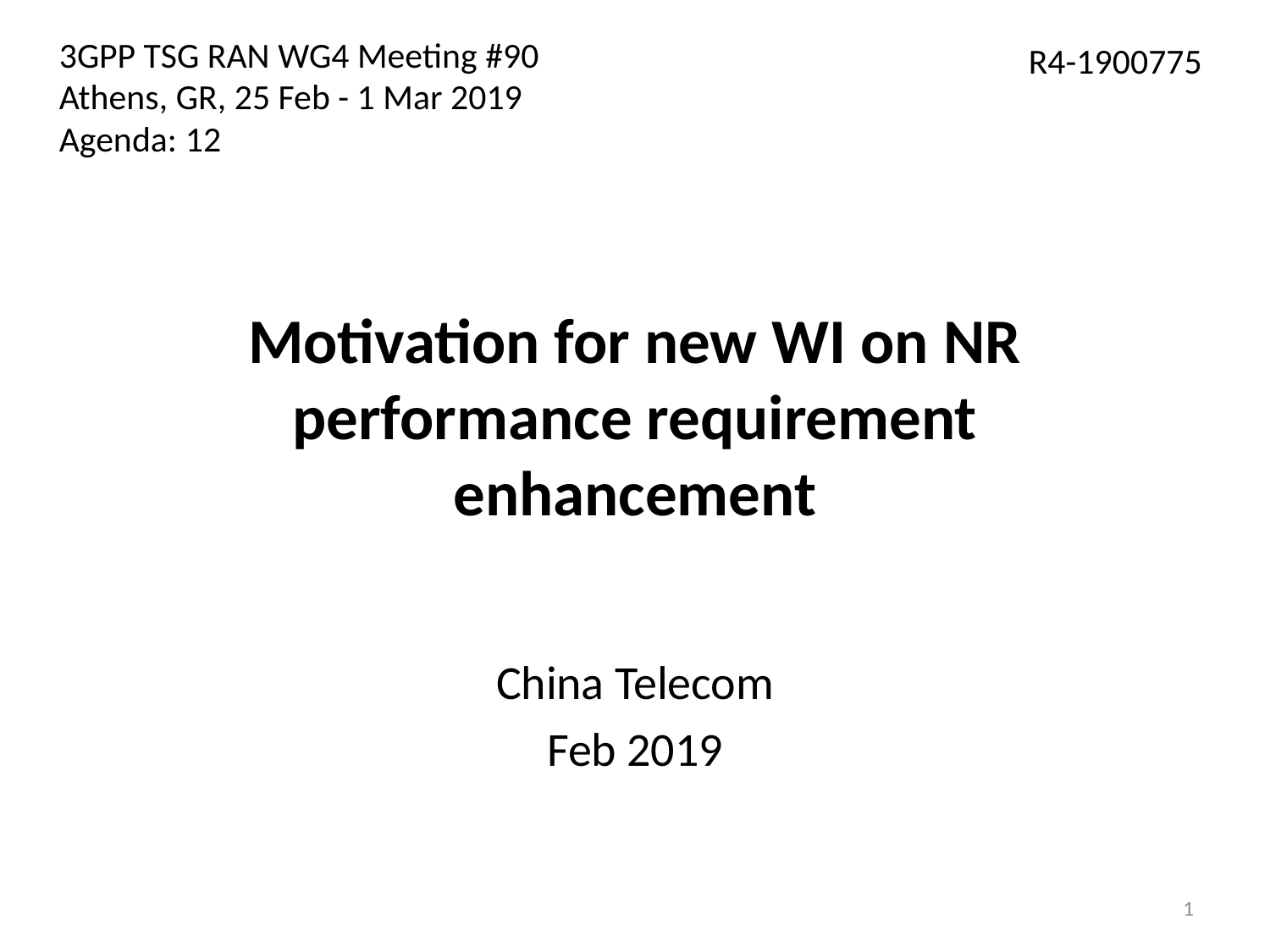

3GPP TSG RAN WG4 Meeting #90
Athens, GR, 25 Feb - 1 Mar 2019
Agenda: 12
R4-1900775
# Motivation for new WI on NR performance requirement enhancement
China Telecom
Feb 2019
1